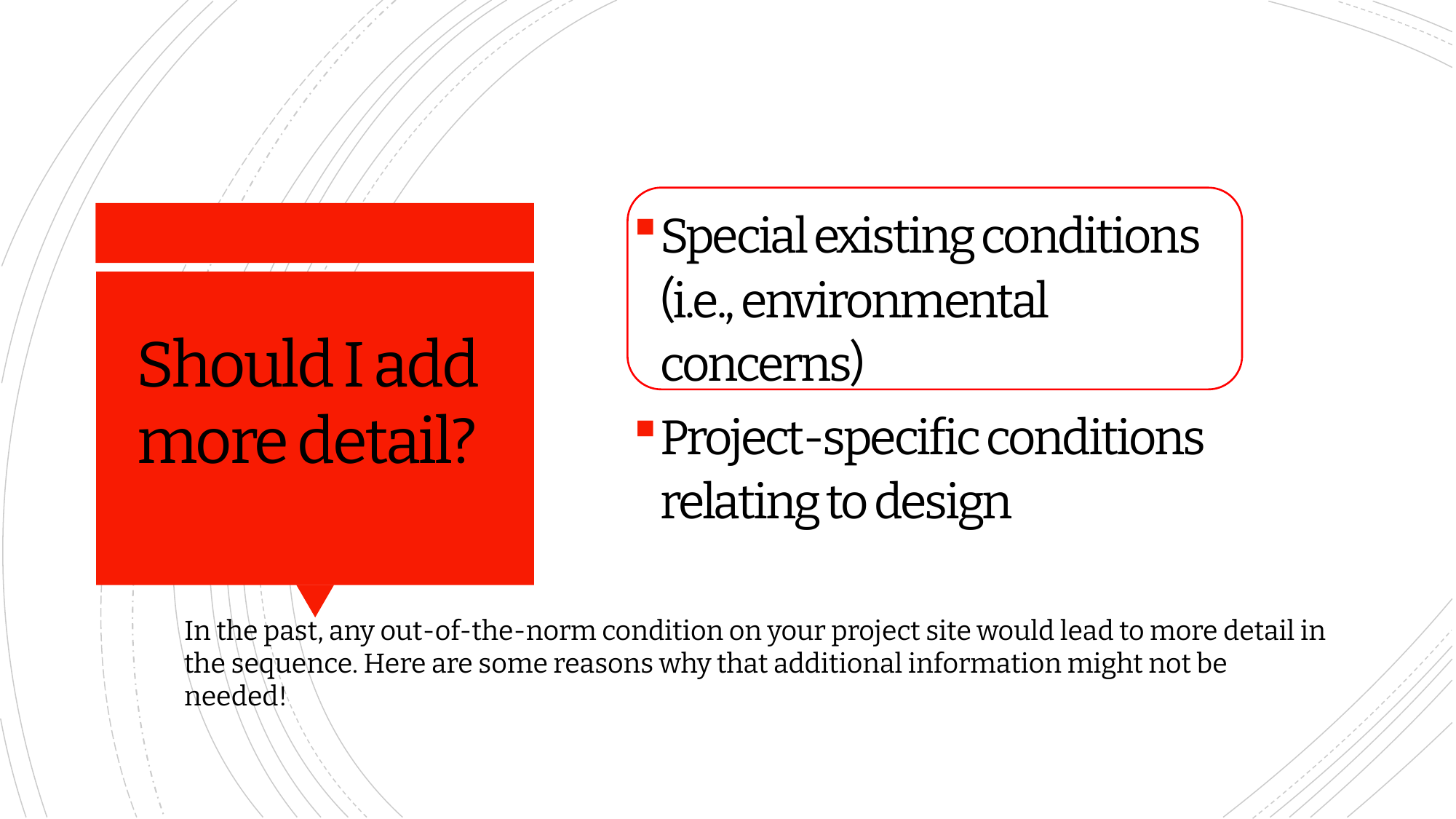

# Should I add more detail?
Special existing conditions (i.e., environmental concerns)
Project-specific conditions relating to design

In the past, any out-of-the-norm condition on your project site would lead to more detail in the sequence. Here are some reasons why that additional information might not be needed!